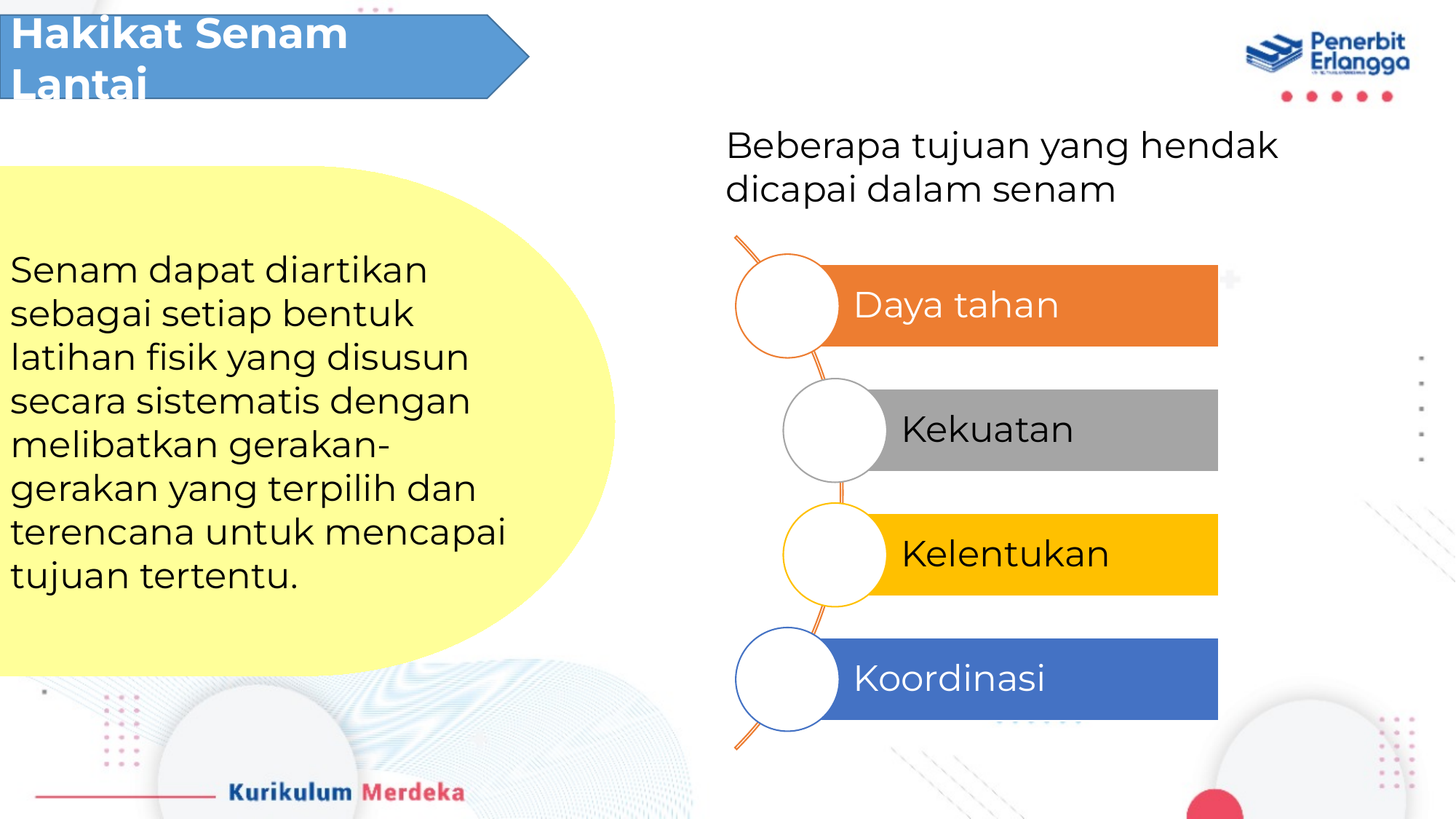

Hakikat Senam Lantai
Beberapa tujuan yang hendak dicapai dalam senam
Senam dapat diartikan sebagai setiap bentuk latihan fisik yang disusun secara sistematis dengan melibatkan gerakan-gerakan yang terpilih dan terencana untuk mencapai tujuan tertentu.
Daya tahan
Kekuatan
Kelentukan
Koordinasi